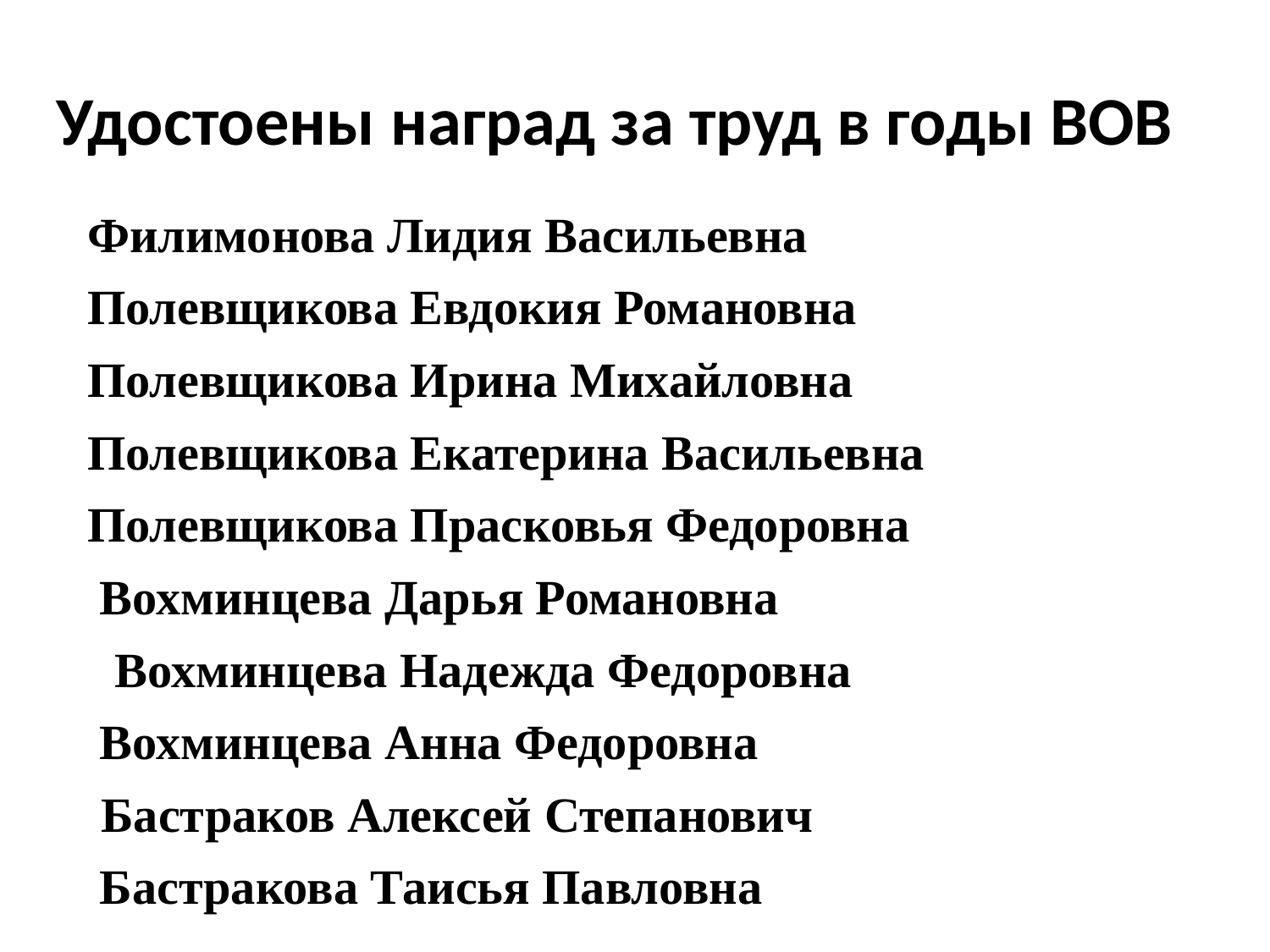

# Удостоены наград за труд в годы ВОВ
Филимонова Лидия Васильевна
Полевщикова Евдокия Романовна
Полевщикова Ирина Михайловна
Полевщикова Екатерина Васильевна
Полевщикова Прасковья Федоровна
 Вохминцева Дарья Романовна
  Вохминцева Надежда Федоровна
 Вохминцева Анна Федоровна
 Бастраков Алексей Степанович
 Бастракова Таисья Павловна